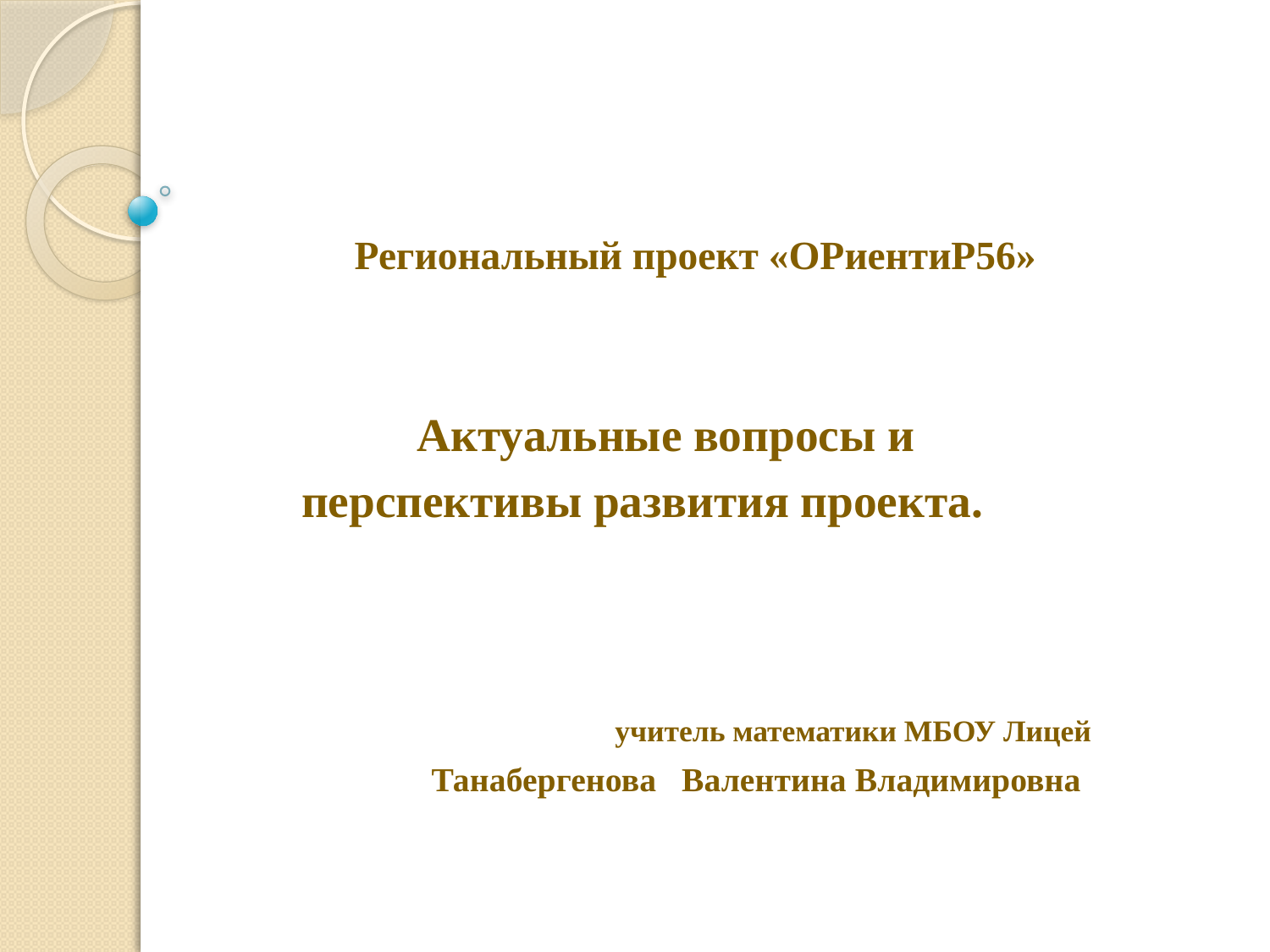

Региональный проект «ОРиентиР56»

 Актуальные вопросы и
 перспективы развития проекта.

                                                     учитель математики МБОУ Лицей
                          Танабергенова   Валентина Владимировна